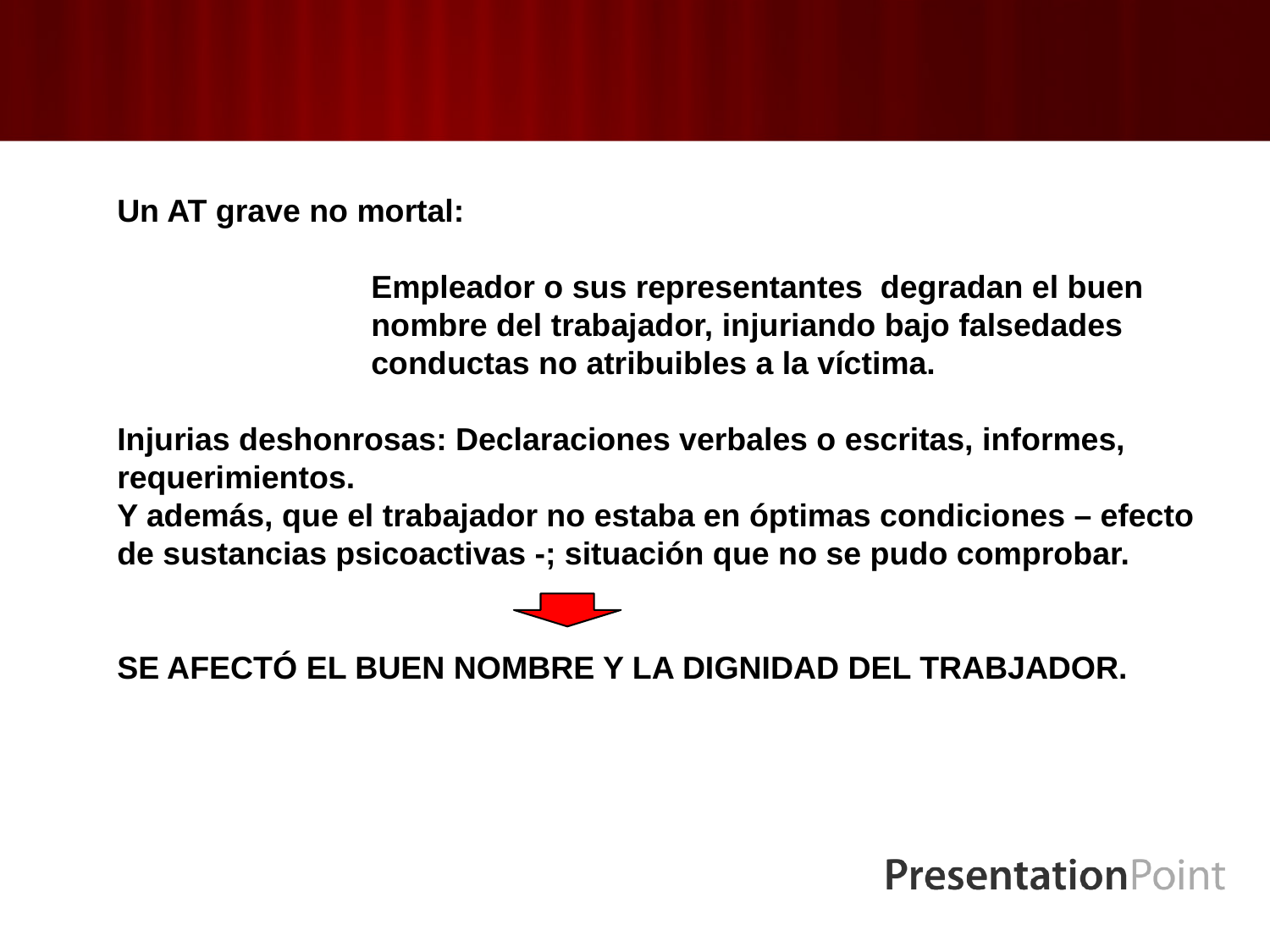

Un AT grave no mortal:

		Empleador o sus representantes  degradan el buen 		nombre del trabajador, injuriando bajo falsedades 			conductas no atribuibles a la víctima.

Injurias deshonrosas: Declaraciones verbales o escritas, informes, requerimientos.
Y además, que el trabajador no estaba en óptimas condiciones – efecto de sustancias psicoactivas -; situación que no se pudo comprobar.

SE AFECTÓ EL BUEN NOMBRE Y LA DIGNIDAD DEL TRABJADOR.